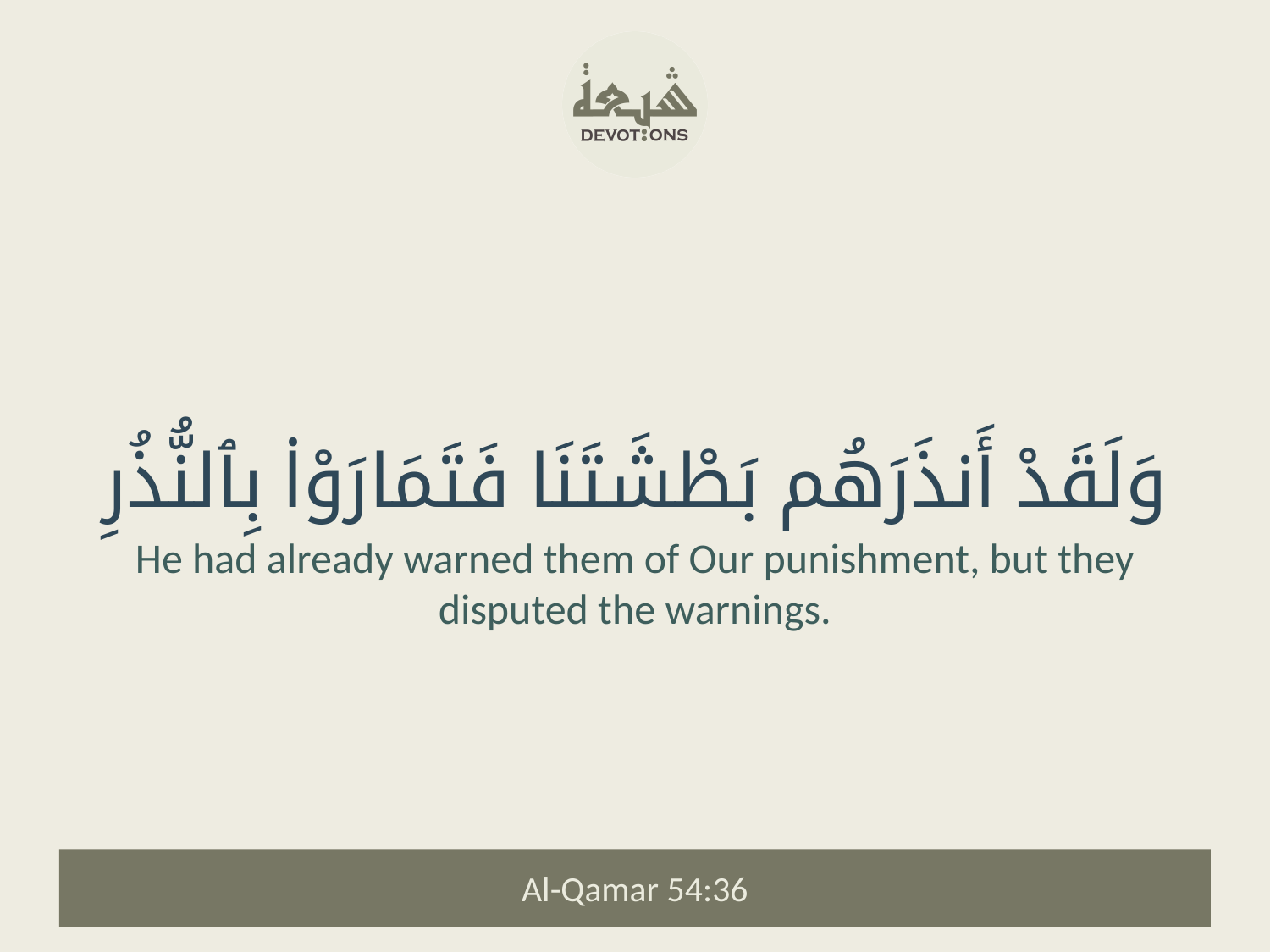

وَلَقَدْ أَنذَرَهُم بَطْشَتَنَا فَتَمَارَوْا۟ بِٱلنُّذُرِ
He had already warned them of Our punishment, but they disputed the warnings.
Al-Qamar 54:36